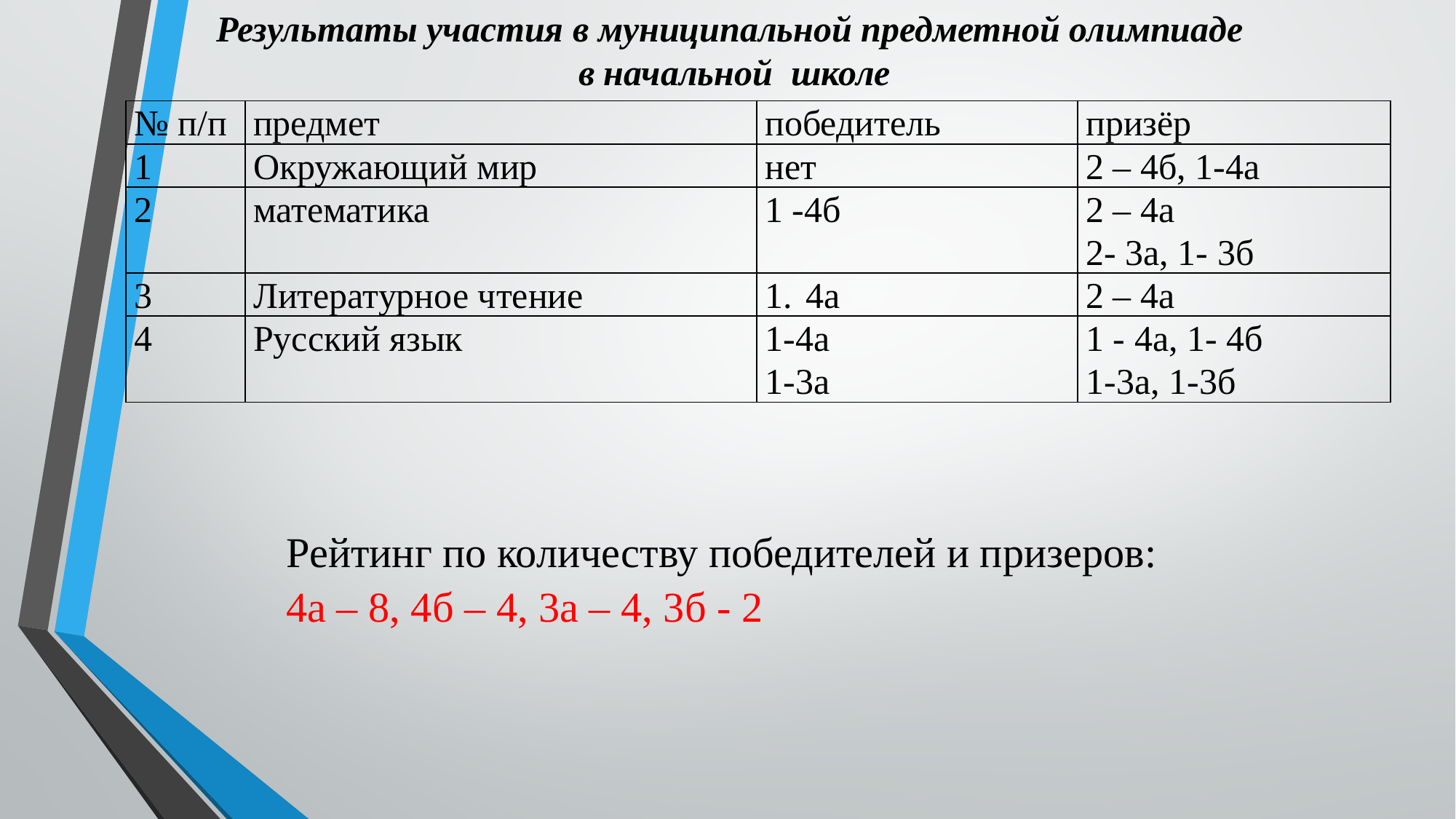

Результаты участия в муниципальной предметной олимпиаде
в начальной  школе
| № п/п | предмет | победитель | призёр |
| --- | --- | --- | --- |
| 1 | Окружающий мир | нет | 2 – 4б, 1-4а |
| 2 | математика | 1 -4б | 2 – 4а 2- 3а, 1- 3б |
| 3 | Литературное чтение | 4а | 2 – 4а |
| 4 | Русский язык | 1-4а 1-3а | 1 - 4а, 1- 4б 1-3а, 1-3б |
Рейтинг по количеству победителей и призеров:
4а – 8, 4б – 4, 3а – 4, 3б - 2